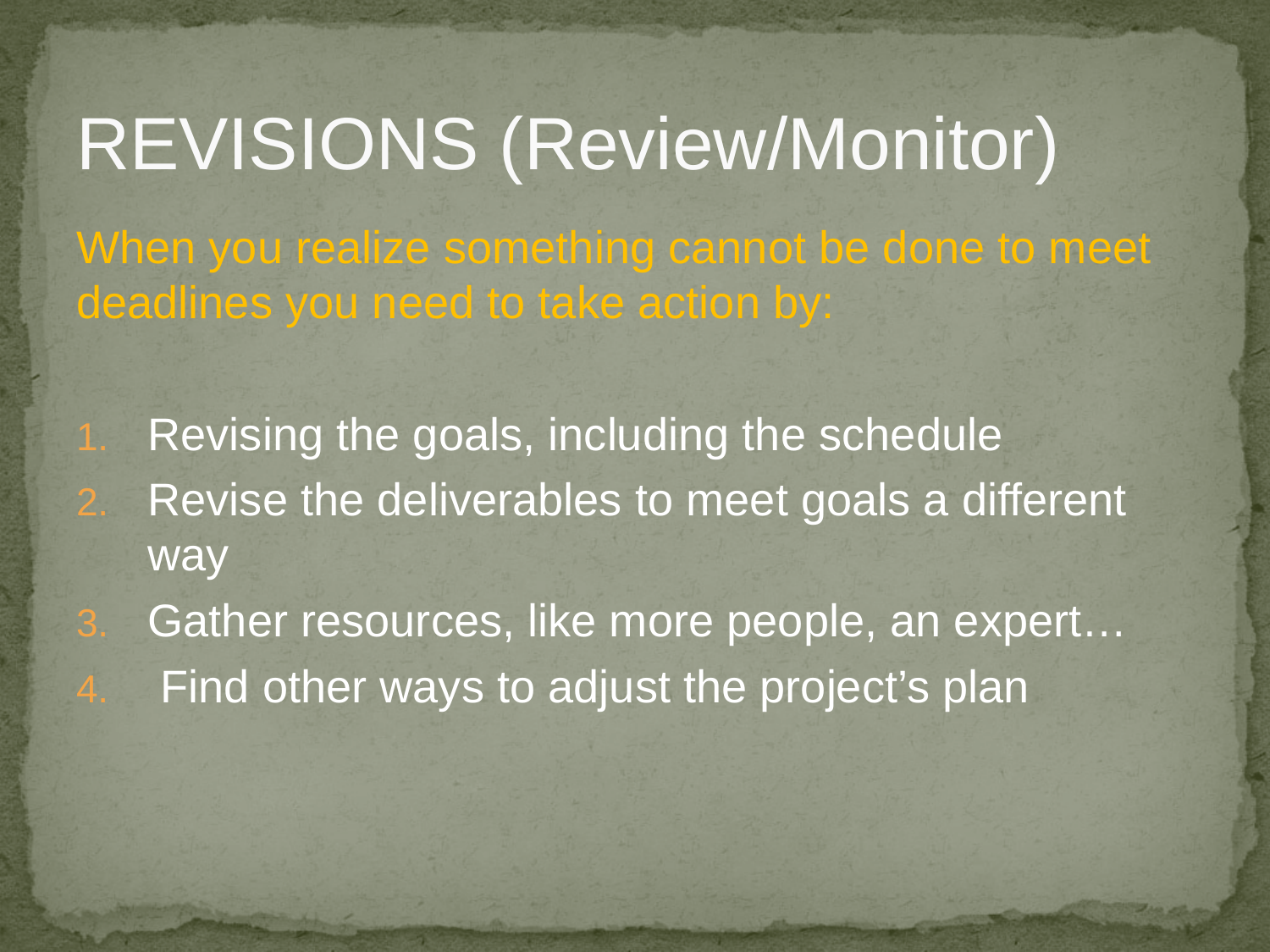

# REVISIONS (Review/Monitor)
When you realize something cannot be done to meet deadlines you need to take action by:

Revising the goals, including the schedule
Revise the deliverables to meet goals a different way
Gather resources, like more people, an expert…
 Find other ways to adjust the project’s plan